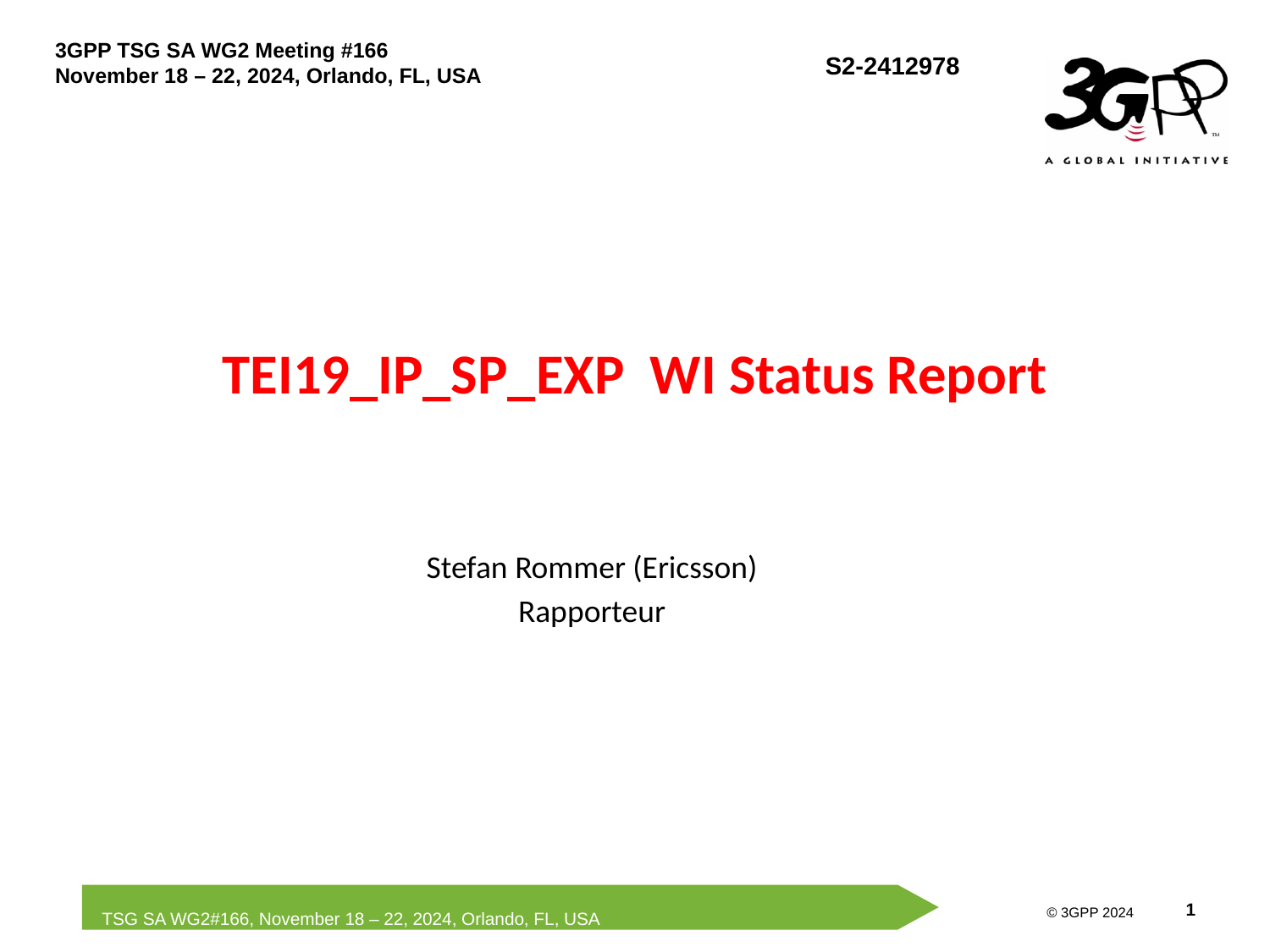

# TEI19_IP_SP_EXP  WI Status Report
Stefan Rommer (Ericsson)
Rapporteur